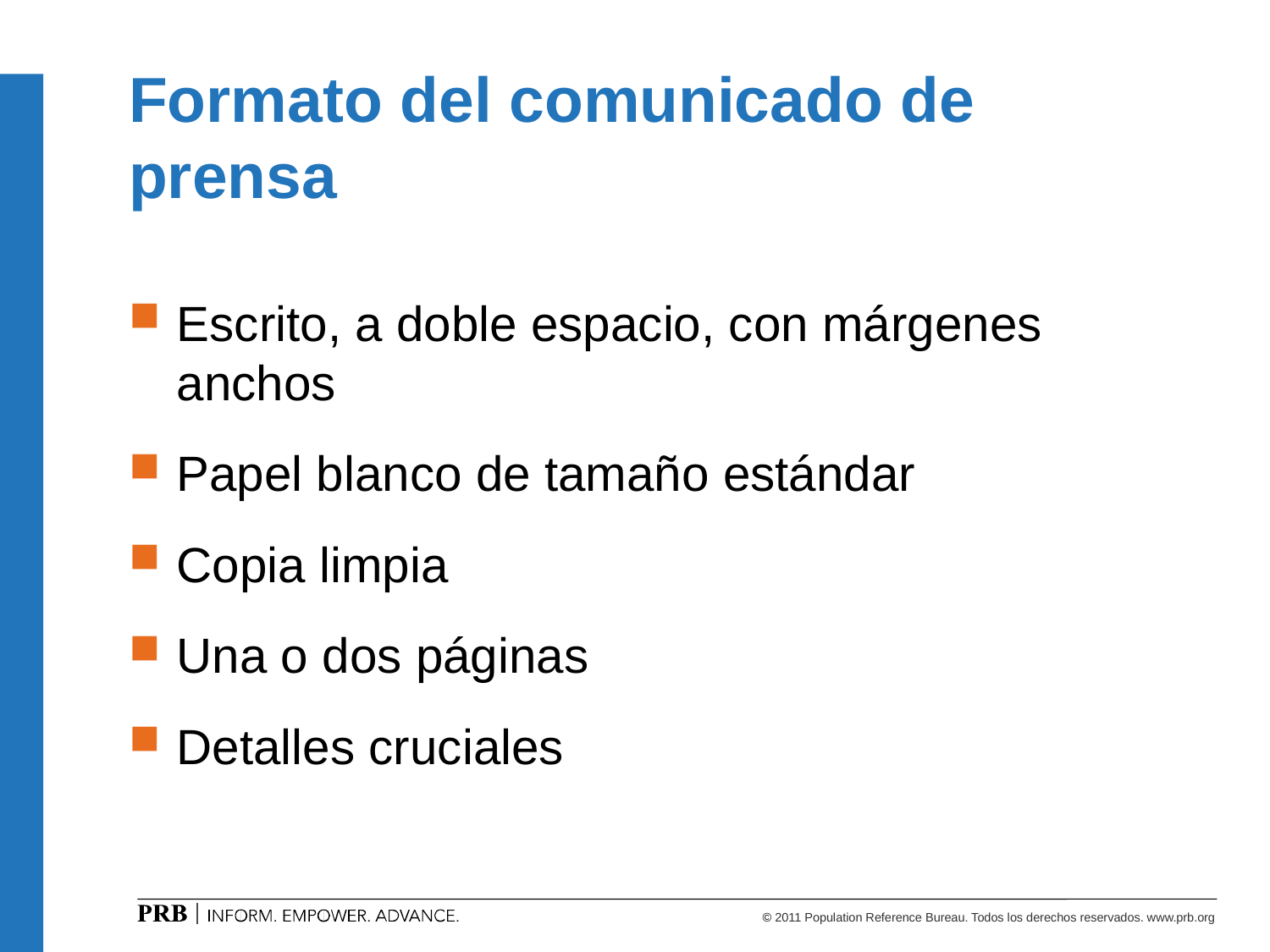

# Formato del comunicado de prensa
Escrito, a doble espacio, con márgenes anchos
Papel blanco de tamaño estándar
Copia limpia
Una o dos páginas
Detalles cruciales